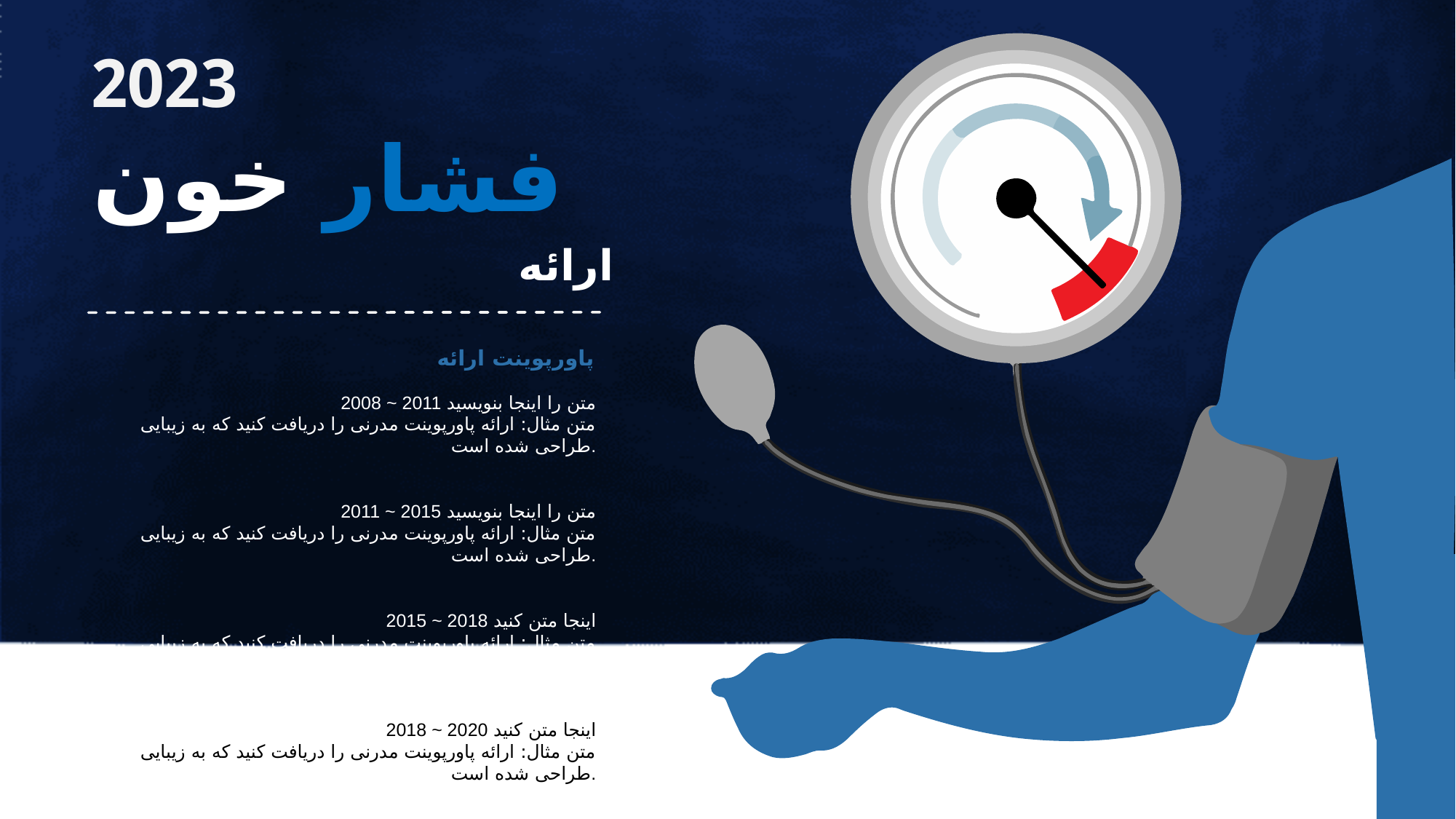

2023
فشار خون
ارائه
پاورپوینت ارائه
2008 ~ 2011 متن را اینجا بنویسید
متن مثال: ارائه پاورپوینت مدرنی را دریافت کنید که به زیبایی طراحی شده است.

2011 ~ 2015 متن را اینجا بنویسید
متن مثال: ارائه پاورپوینت مدرنی را دریافت کنید که به زیبایی طراحی شده است.

2015 ~ 2018 اینجا متن کنید
متن مثال: ارائه پاورپوینت مدرنی را دریافت کنید که به زیبایی طراحی شده است.

2018 ~ 2020 اینجا متن کنید
متن مثال: ارائه پاورپوینت مدرنی را دریافت کنید که به زیبایی طراحی شده است.